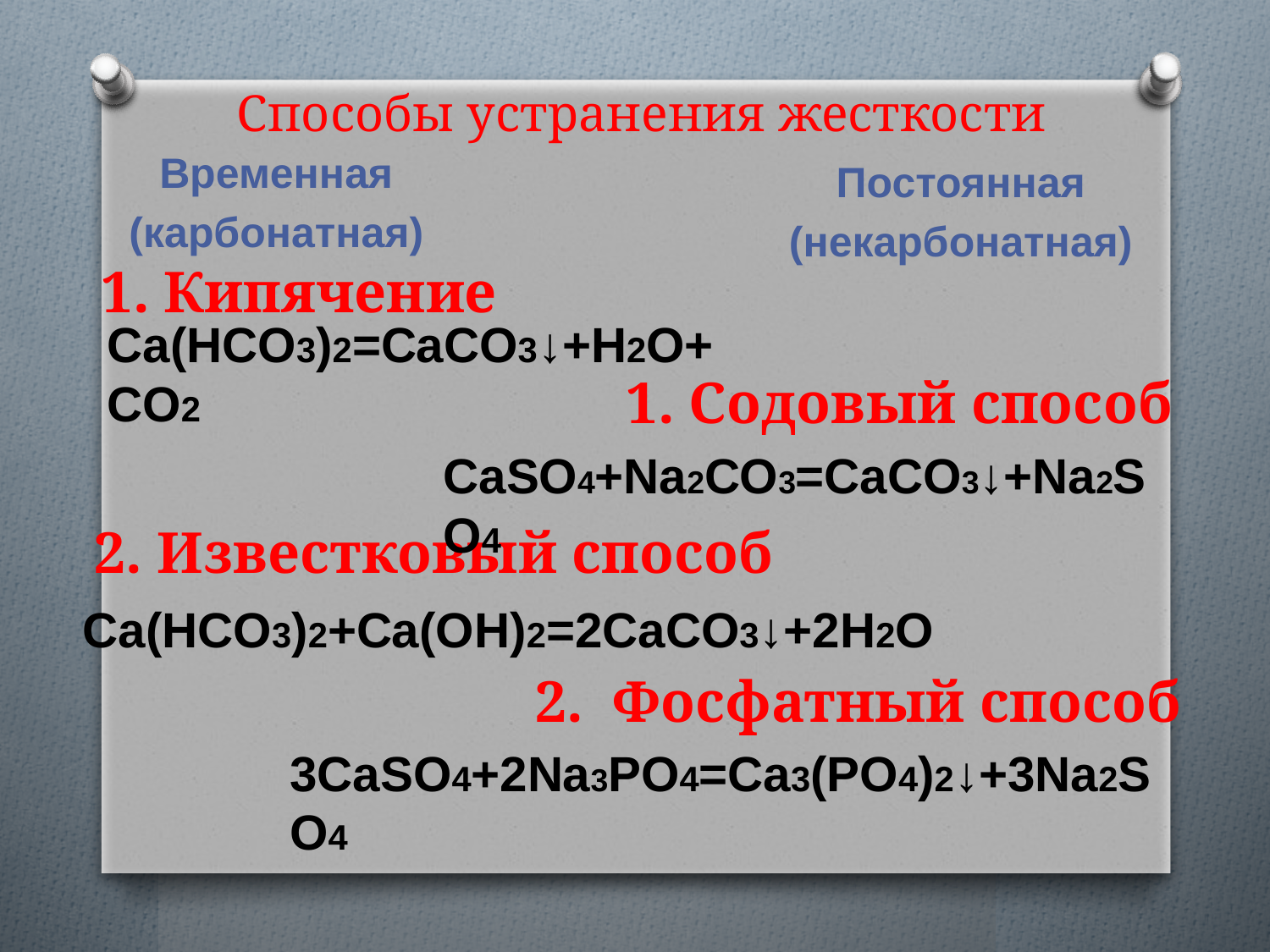

# Способы устранения жесткости
Временная
(карбонатная)
Зависит от:
Ca(HCO3)2 ,  Mg(HCO3)2
Зависит от:
CaSO4 ,  MgSO4
Постоянная
(некарбонатная)
1. Кипячение
Ca(HCO3)2=CaCO3↓+H2O+CO2
1. Содовый способ
CaSO4+Na2CO3=CaCO3↓+Na2SO4
2. Известковый способ
Ca(HCO3)2+Ca(OH)2=2CaCO3↓+2H2O
2.  Фосфатный способ
3CaSO4+2Na3PO4=Ca3(PO4)2↓+3Na2SO4